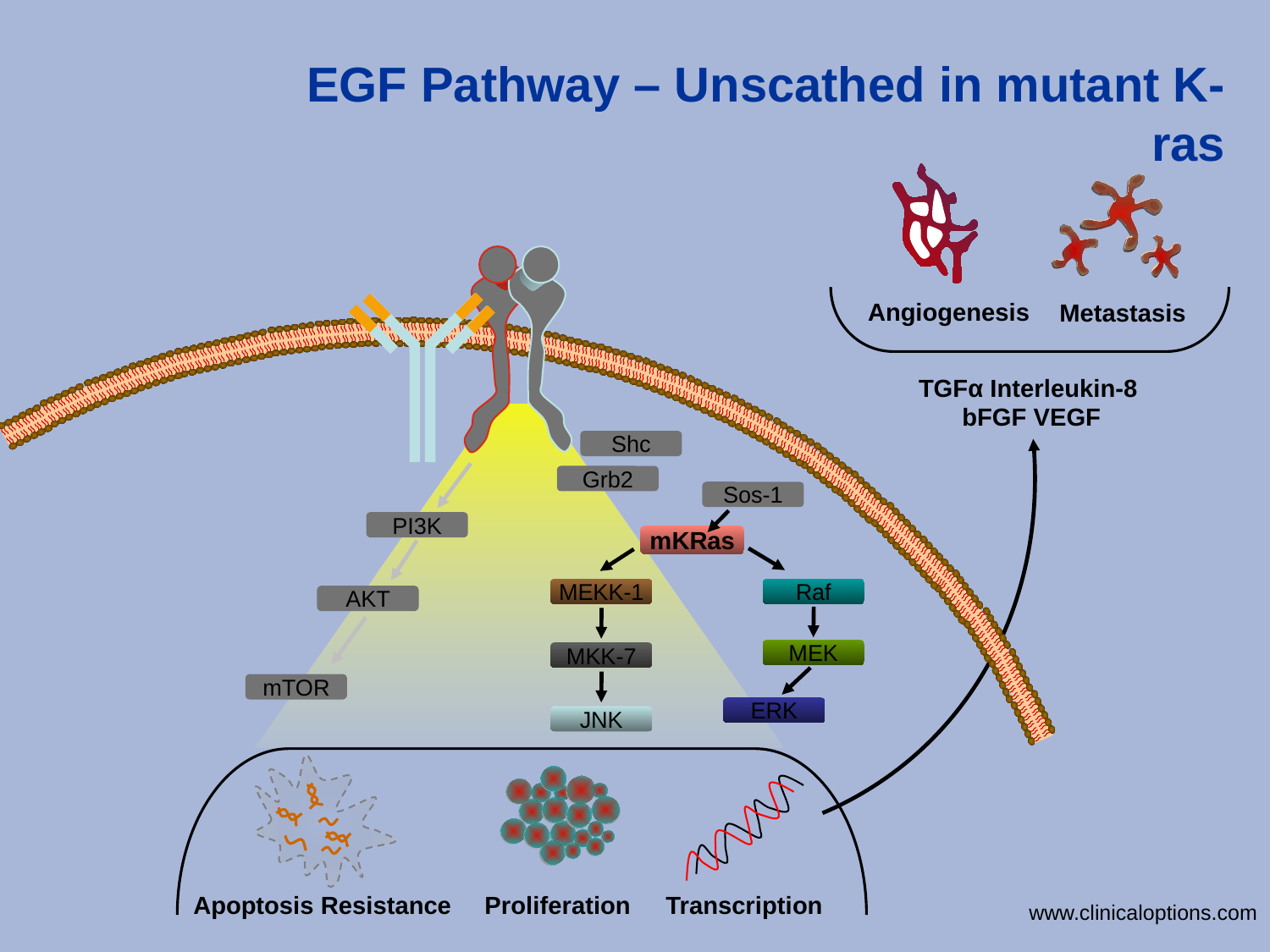

# EGF Pathway – Unscathed in mutant K-ras

Angiogenesis

Metastasis

Shc

Grb2
Sos-1

PI3K
mKRas

MEKK-1
Raf
AKT

MEK
MKK-7

mTOR
ERK
JNK

TGFα Interleukin-8
bFGF VEGF

Apoptosis Resistance

Proliferation

Transcription
www.clinicaloptions.com